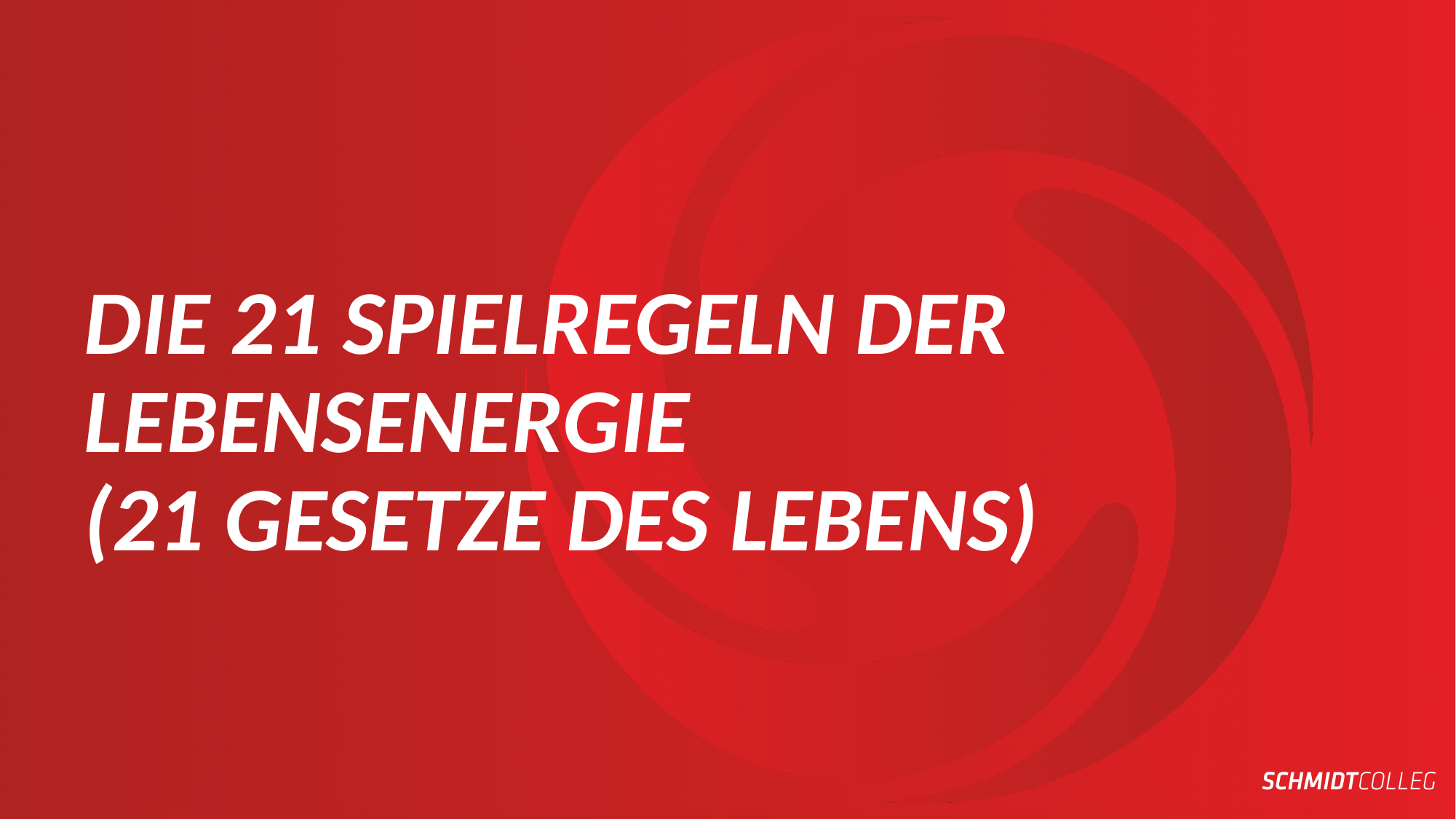

DIE 21 SPIELREGELN DER LEBENSENERGIE
(21 GESETZE DES LEBENS)